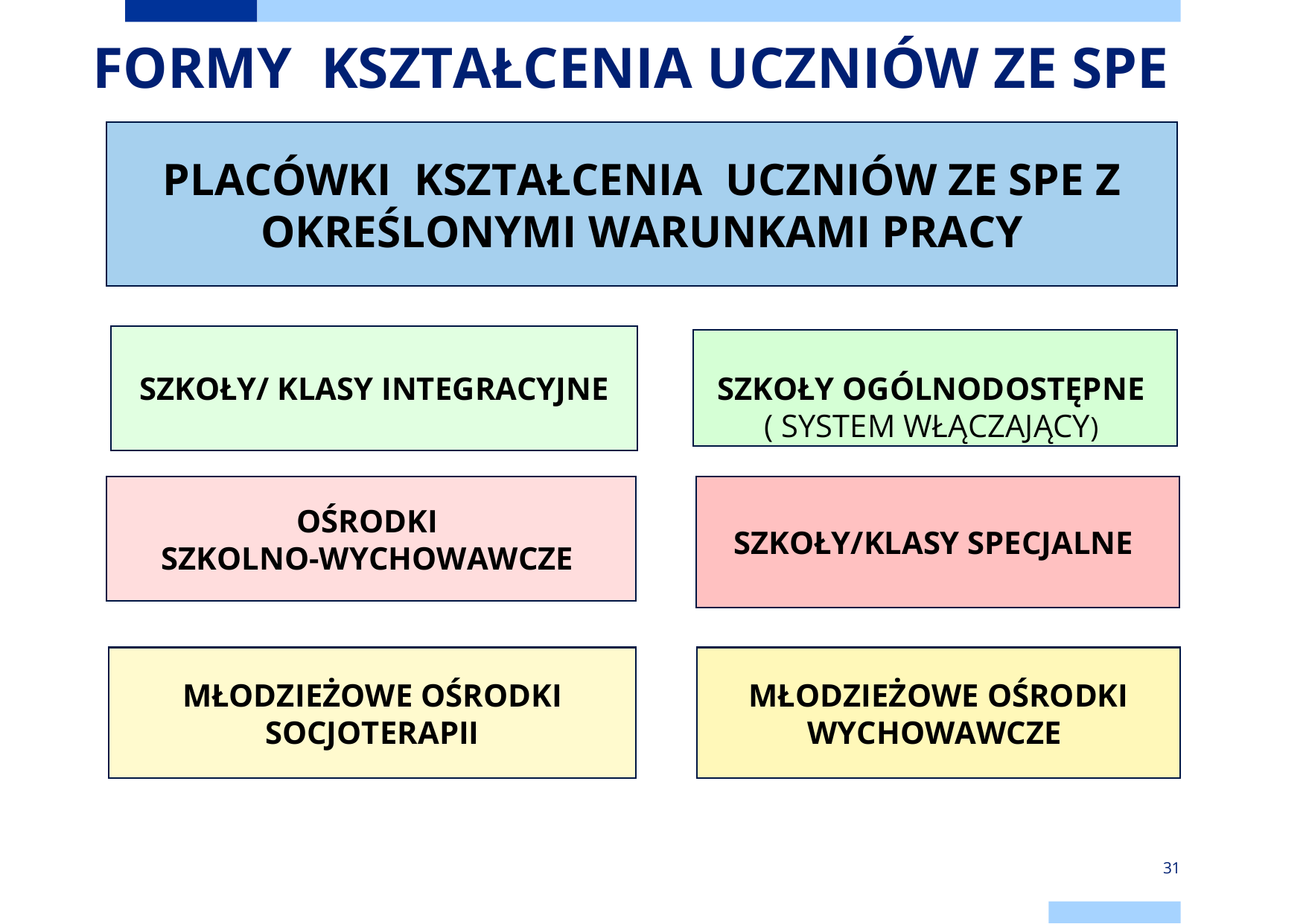

# FORMY  KSZTAŁCENIA UCZNIÓW ZE SPE
PLACÓWKI  KSZTAŁCENIA  UCZNIÓW ZE SPE Z OKREŚLONYMI WARUNKAMI PRACY

SZKOŁY/ KLASY INTEGRACYJNE

SZKOŁY OGÓLNODOSTĘPNE
( SYSTEM WŁĄCZAJĄCY)
OŚRODKI
SZKOLNO-WYCHOWAWCZE
SZKOŁY/KLASY SPECJALNE

MŁODZIEŻOWE OŚRODKI SOCJOTERAPII

MŁODZIEŻOWE OŚRODKI WYCHOWAWCZE
31